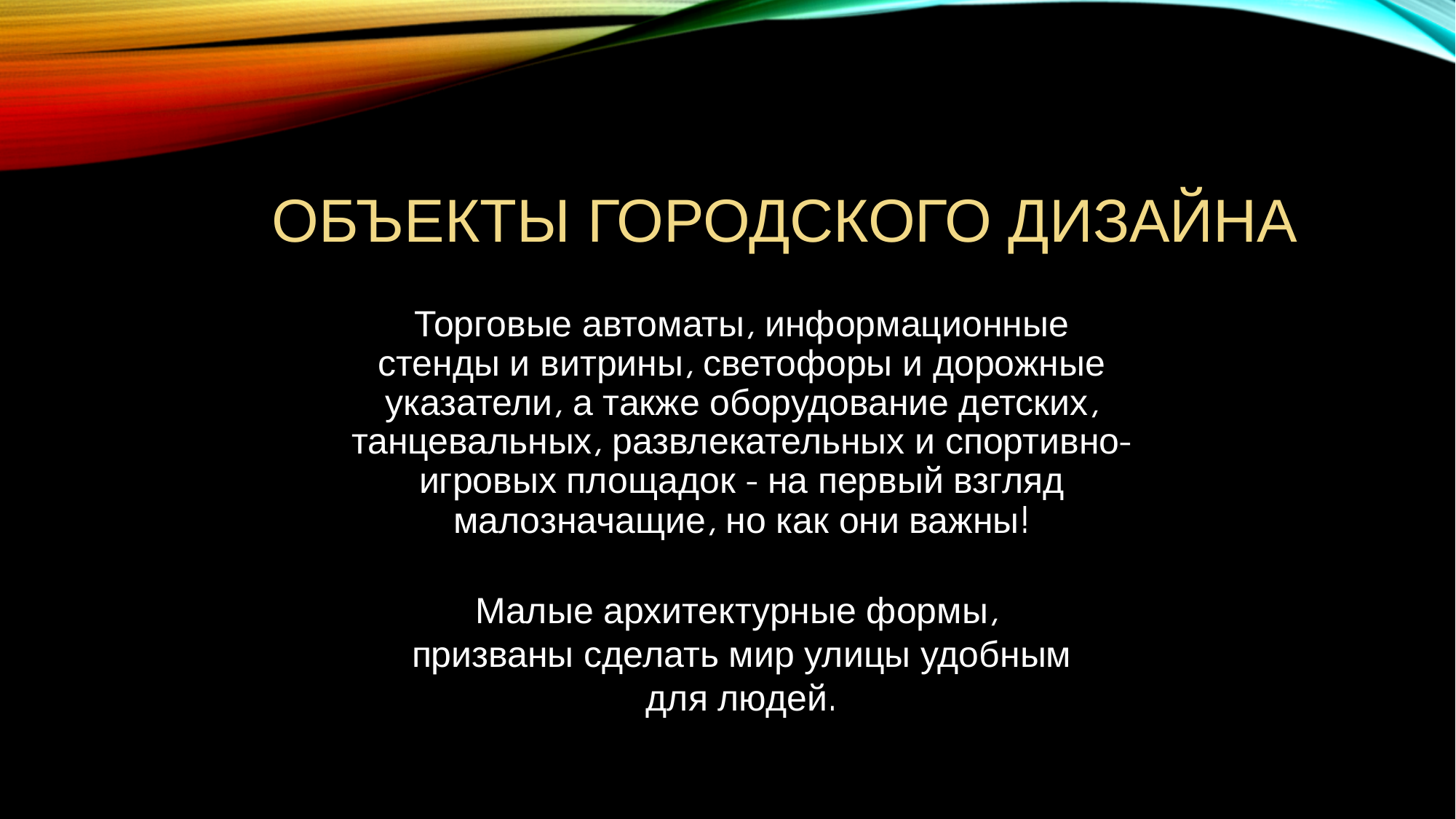

# объекты городского дизайна
Торговые автоматы, информационные стенды и витрины, светофоры и дорожные указатели, а также оборудование детских, танцевальных, развлекательных и спортивно-игровых площадок - на первый взгляд малозначащие, но как они важны!
Малые архитектурные формы,
призваны сделать мир улицы удобным для людей.